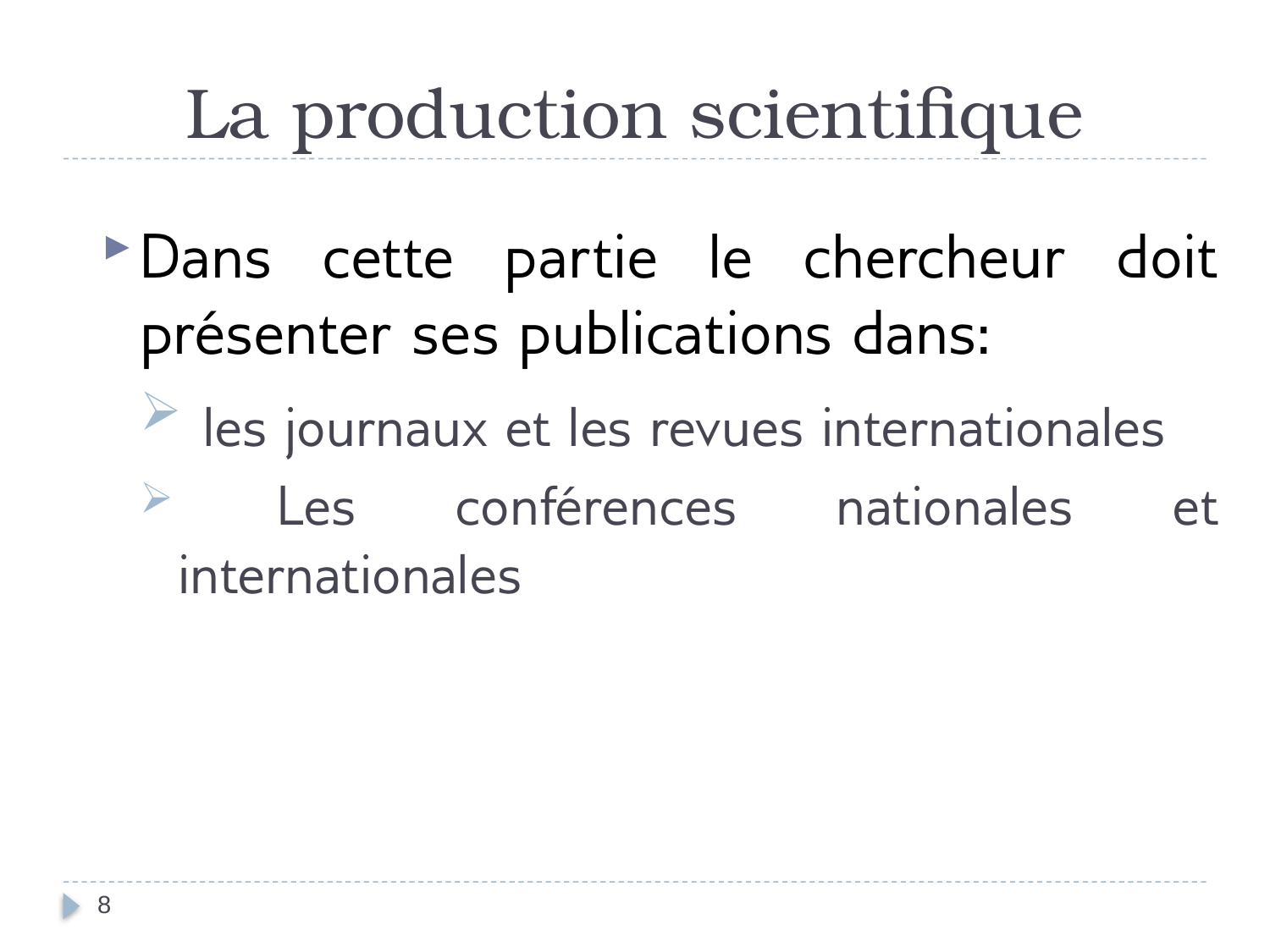

# La production scientifique
Dans cette partie le chercheur doit présenter ses publications dans:
 les journaux et les revues internationales
 Les conférences nationales et internationales
8